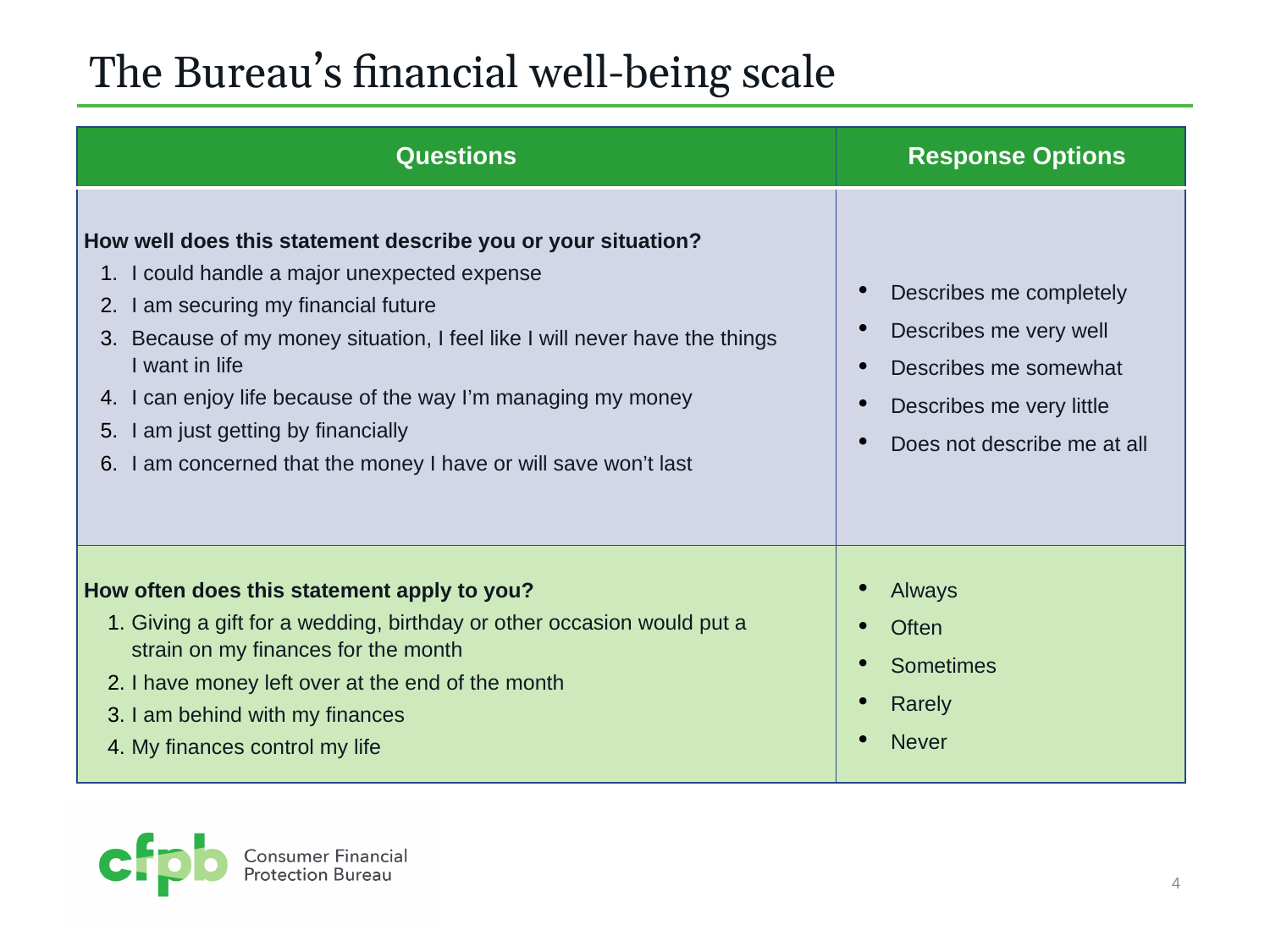

# The Bureau’s financial well-being scale
| Questions | Response Options |
| --- | --- |
| How well does this statement describe you or your situation? I could handle a major unexpected expense I am securing my financial future Because of my money situation, I feel like I will never have the things I want in life I can enjoy life because of the way I’m managing my money I am just getting by financially I am concerned that the money I have or will save won’t last | Describes me completely Describes me very well Describes me somewhat Describes me very little Does not describe me at all |
| How often does this statement apply to you? Giving a gift for a wedding, birthday or other occasion would put a strain on my finances for the month I have money left over at the end of the month I am behind with my finances My finances control my life | Always Often Sometimes Rarely Never |

4